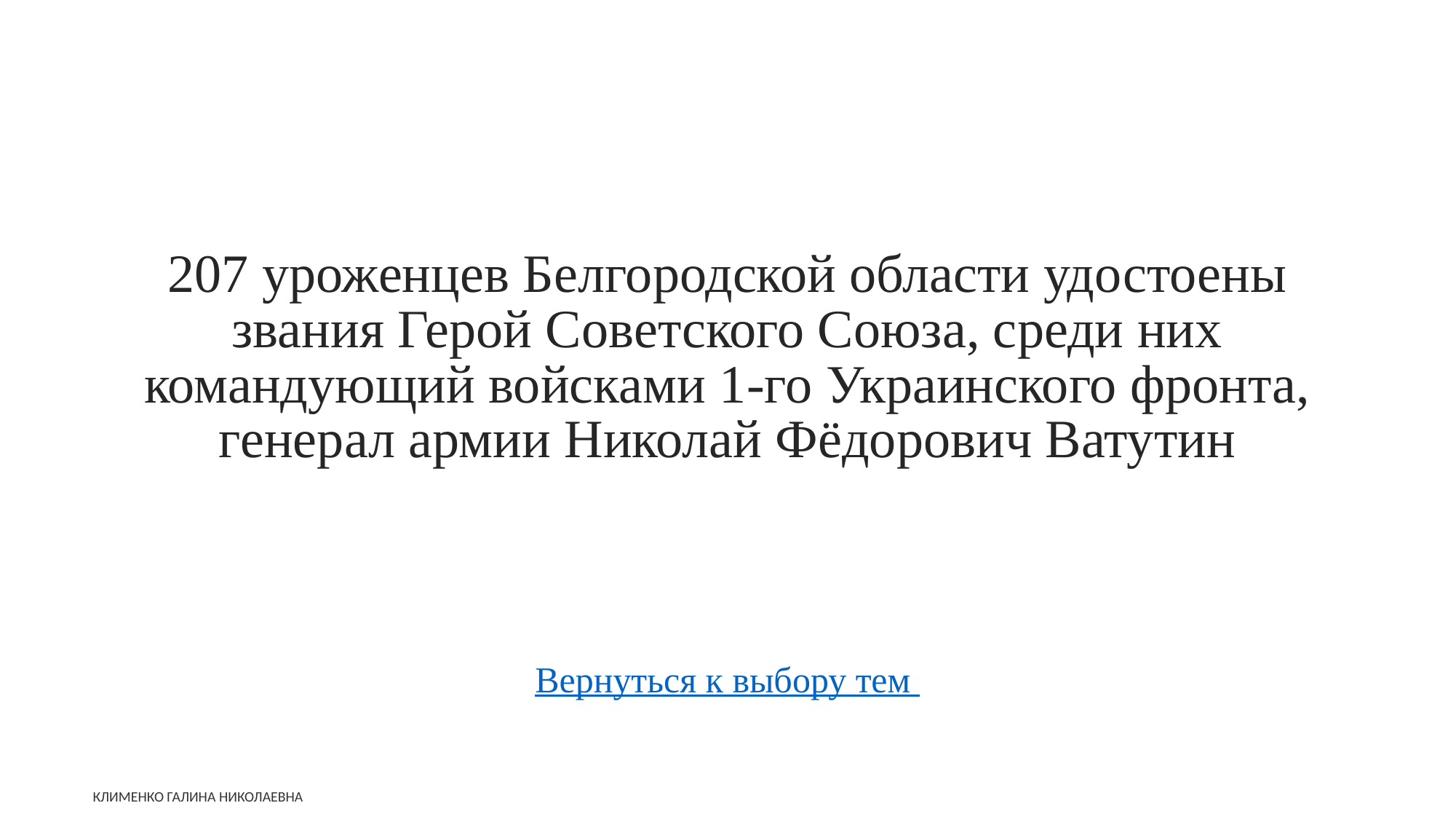

207 уроженцев Белгородской области удостоены звания Герой Советского Союза, среди них командующий войсками 1-го Украинского фронта, генерал армии Николай Фёдорович Ватутин
Вернуться к выбору тем
Клименко Галина Николаевна